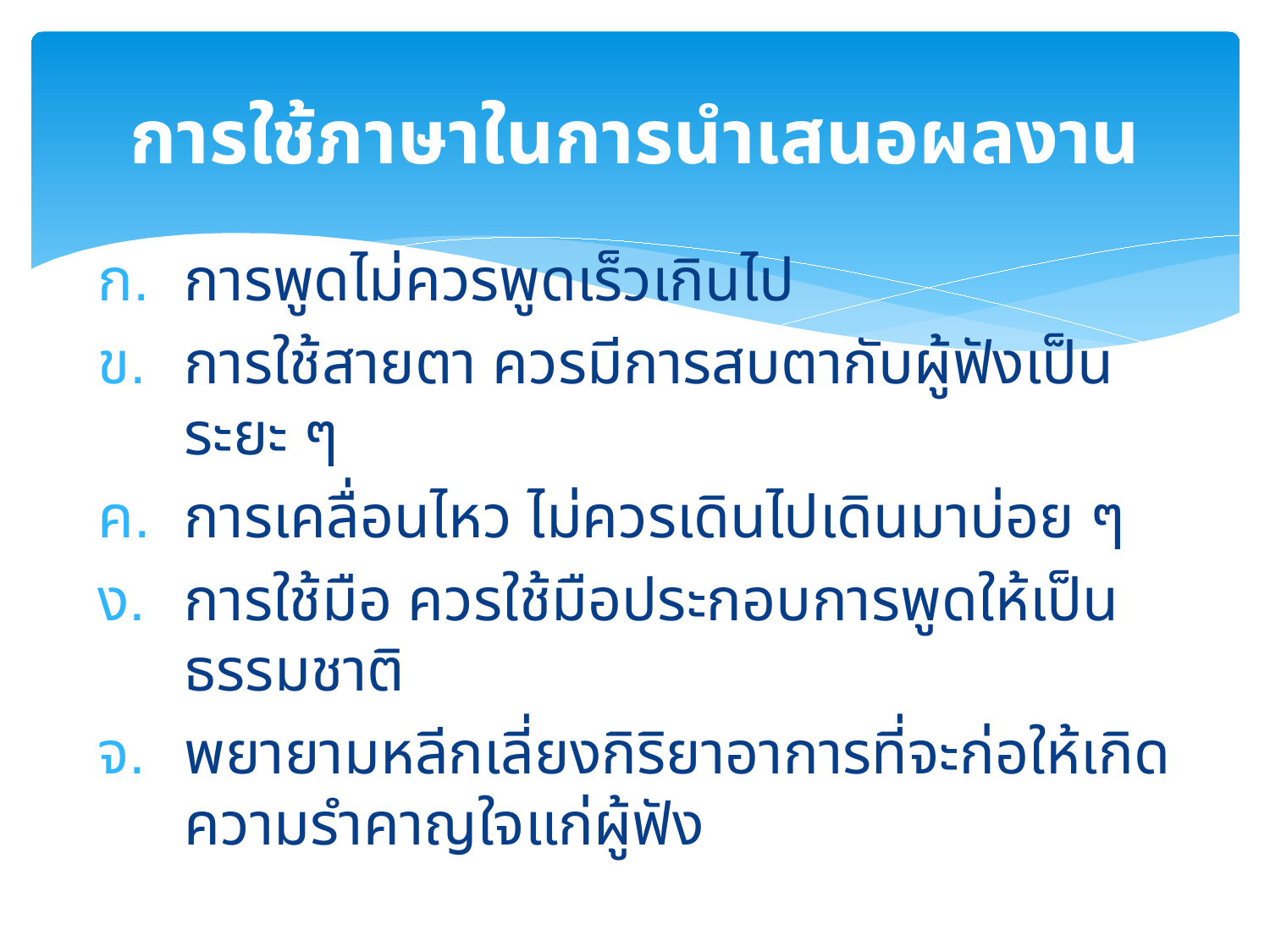

# การใช้ภาษาในการนำเสนอผลงาน
การพูดไม่ควรพูดเร็วเกินไป
การใช้สายตา ควรมีการสบตากับผู้ฟังเป็นระยะ ๆ
การเคลื่อนไหว ไม่ควรเดินไปเดินมาบ่อย ๆ
การใช้มือ ควรใช้มือประกอบการพูดให้เป็นธรรมชาติ
พยายามหลีกเลี่ยงกิริยาอาการที่จะก่อให้เกิดความรำคาญใจแก่ผู้ฟัง